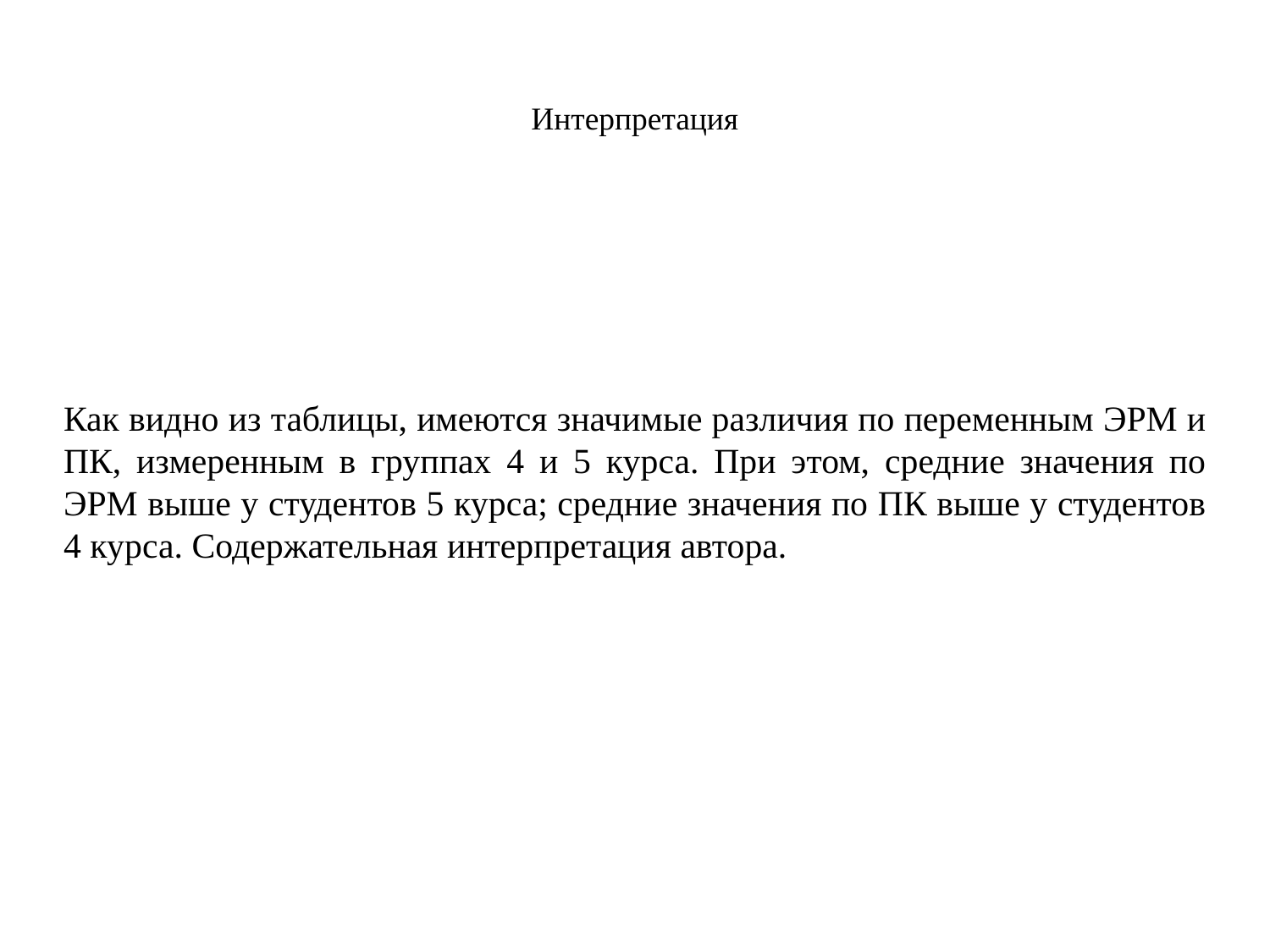

# Интерпретация
Как видно из таблицы, имеются значимые различия по переменным ЭРМ и ПК, измеренным в группах 4 и 5 курса. При этом, средние значения по ЭРМ выше у студентов 5 курса; средние значения по ПК выше у студентов 4 курса. Содержательная интерпретация автора.